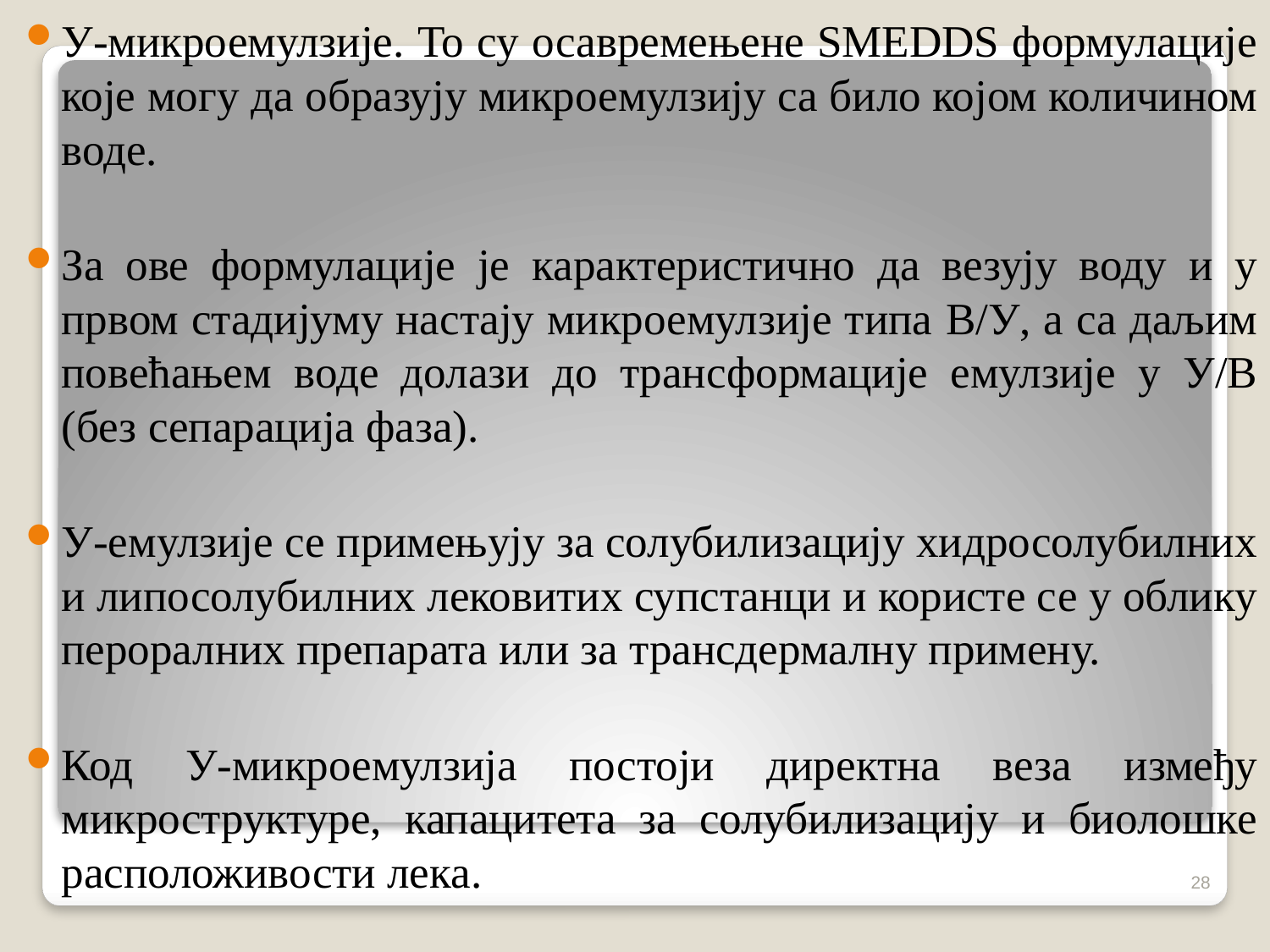

У-микроемулзије. То су осавремењене SMEDDS формулације које могу да образују микроемулзију са било којом количином воде.

За ове формулације је карактеристично да везују воду и у првом стадијуму настају микроемулзије типа В/У, а са даљим повећањем воде долази до трансформације емулзије у У/В (без сепарација фаза).

У-емулзије се примењују за солубилизацију хидросолубилних и липосолубилних лековитих супстанци и користе се у облику пероралних препарата или за трансдермалну примену.

Код У-микроемулзија постоји директна веза између микроструктуре, капацитета за солубилизацију и биолошке расположивости лека.
28